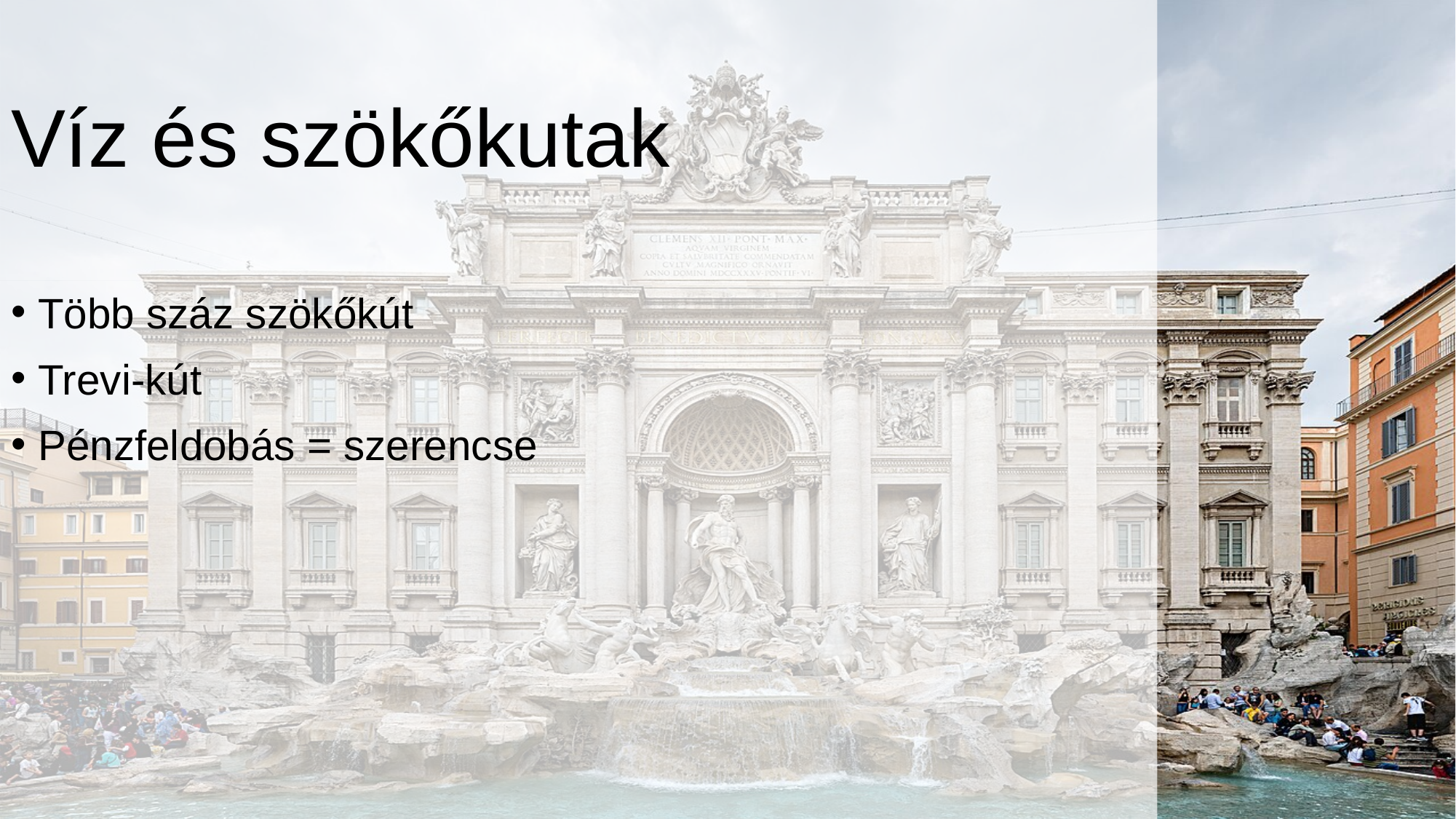

# Víz és szökőkutak

Több száz szökőkút
Trevi-kút
Pénzfeldobás = szerencse